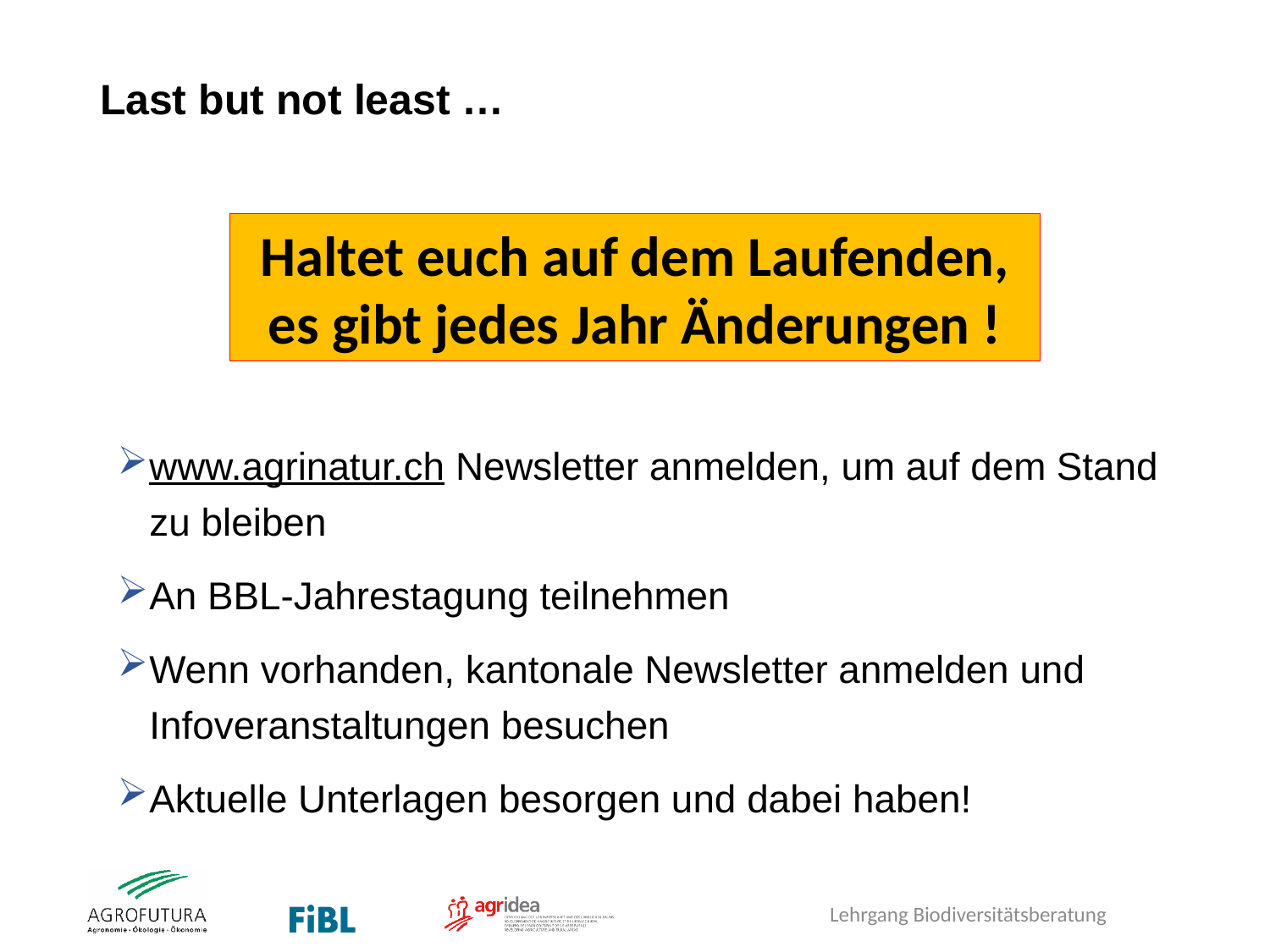

# Last but not least …
Haltet euch auf dem Laufenden, es gibt jedes Jahr Änderungen !
www.agrinatur.ch Newsletter anmelden, um auf dem Stand zu bleiben
An BBL-Jahrestagung teilnehmen
Wenn vorhanden, kantonale Newsletter anmelden und Infoveranstaltungen besuchen
Aktuelle Unterlagen besorgen und dabei haben!
Lehrgang Biodiversitätsberatung